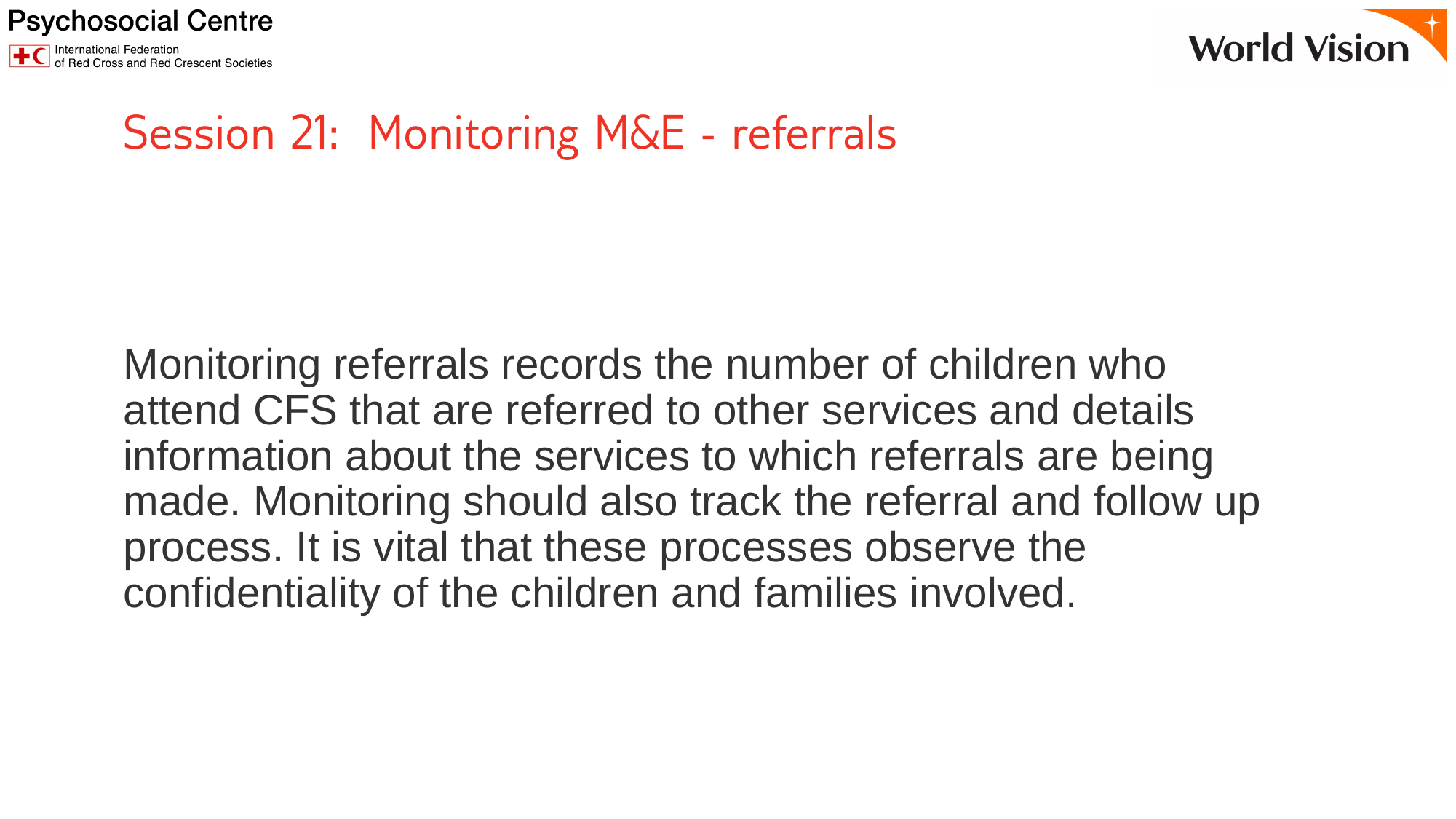

# Session 21:  Monitoring M&E - referrals

Monitoring referrals records the number of children who attend CFS that are referred to other services and details information about the services to which referrals are being made. Monitoring should also track the referral and follow up process. It is vital that these processes observe the confidentiality of the children and families involved.